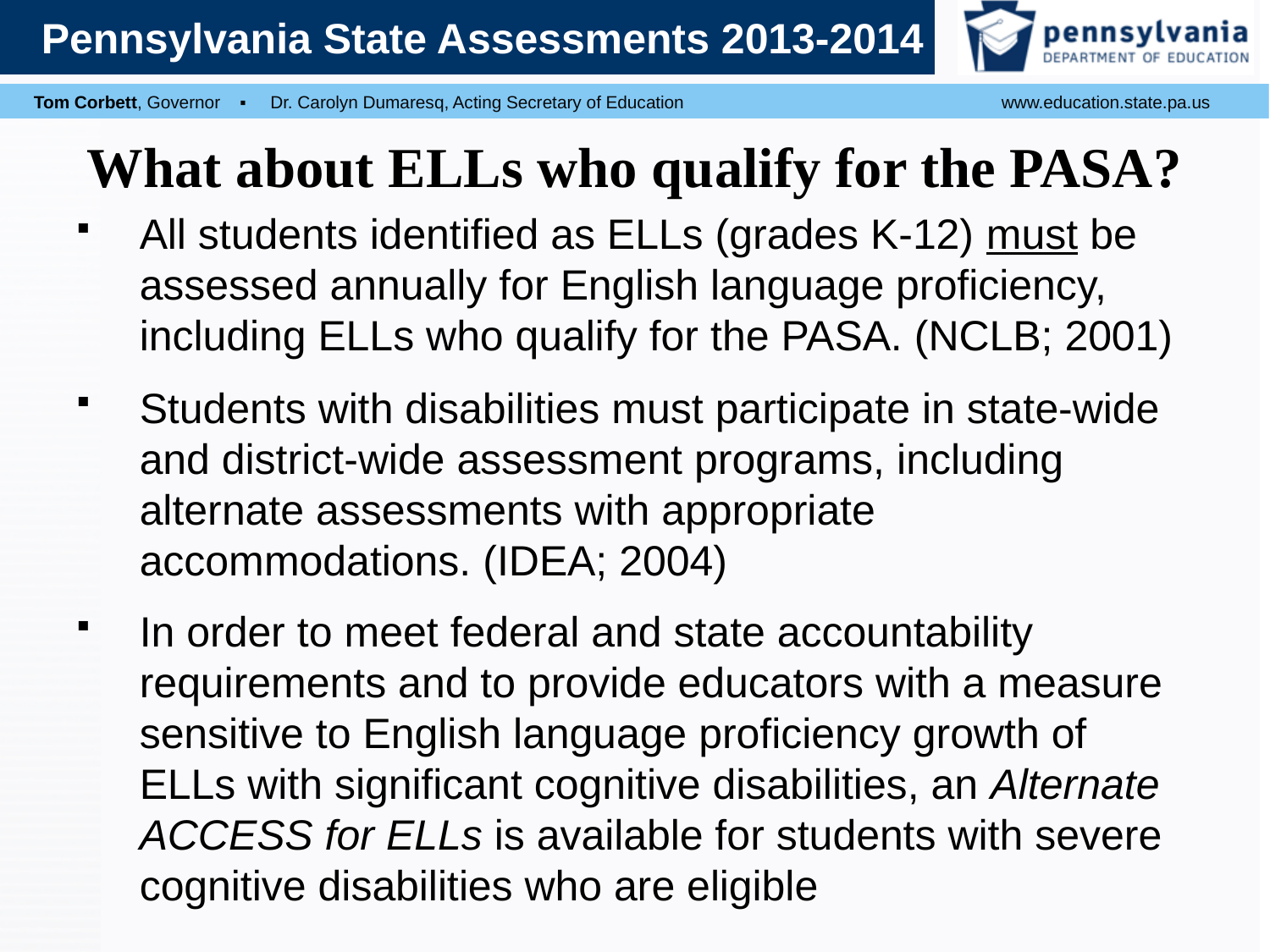

# What about ELLs who qualify for the PASA?
All students identified as ELLs (grades K-12) must be assessed annually for English language proficiency, including ELLs who qualify for the PASA. (NCLB; 2001)
Students with disabilities must participate in state-wide and district-wide assessment programs, including alternate assessments with appropriate accommodations. (IDEA; 2004)
In order to meet federal and state accountability requirements and to provide educators with a measure sensitive to English language proficiency growth of ELLs with significant cognitive disabilities, an Alternate ACCESS for ELLs is available for students with severe cognitive disabilities who are eligible